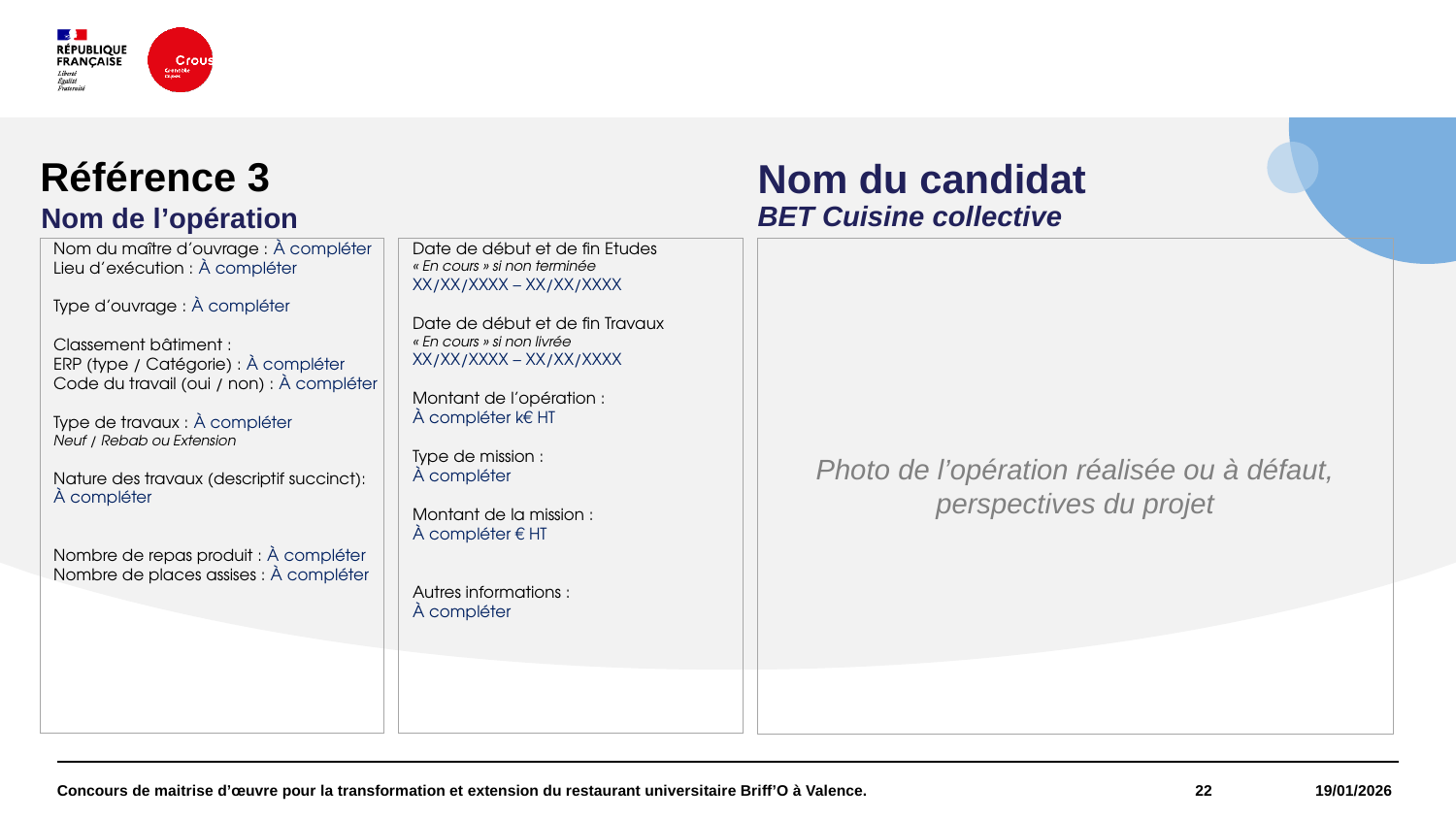

# Référence 3
Nom du candidat
Nom de l’opération
BET Cuisine collective
Nom du maître d’ouvrage : À compléter
Lieu d’exécution : À compléter

Type d’ouvrage : À compléter

Classement bâtiment :
ERP (type / Catégorie) : À compléter
Code du travail (oui / non) : À compléter

Type de travaux : À compléter
Neuf / Rebab ou Extension

Nature des travaux (descriptif succinct):
À compléter

Nombre de repas produit : À compléter
Nombre de places assises : À compléter

Date de début et de fin Etudes
« En cours » si non terminée
XX/XX/XXXX – XX/XX/XXXX

Date de début et de fin Travaux
« En cours » si non livrée
XX/XX/XXXX – XX/XX/XXXX

Montant de l’opération :
À compléter k€ HT

Type de mission :
À compléter

Montant de la mission :
À compléter € HT

Autres informations :
À compléter
Photo de l’opération réalisée ou à défaut, perspectives du projet
Concours de maitrise d’œuvre pour la transformation et extension du restaurant universitaire Briff’O à Valence.
22